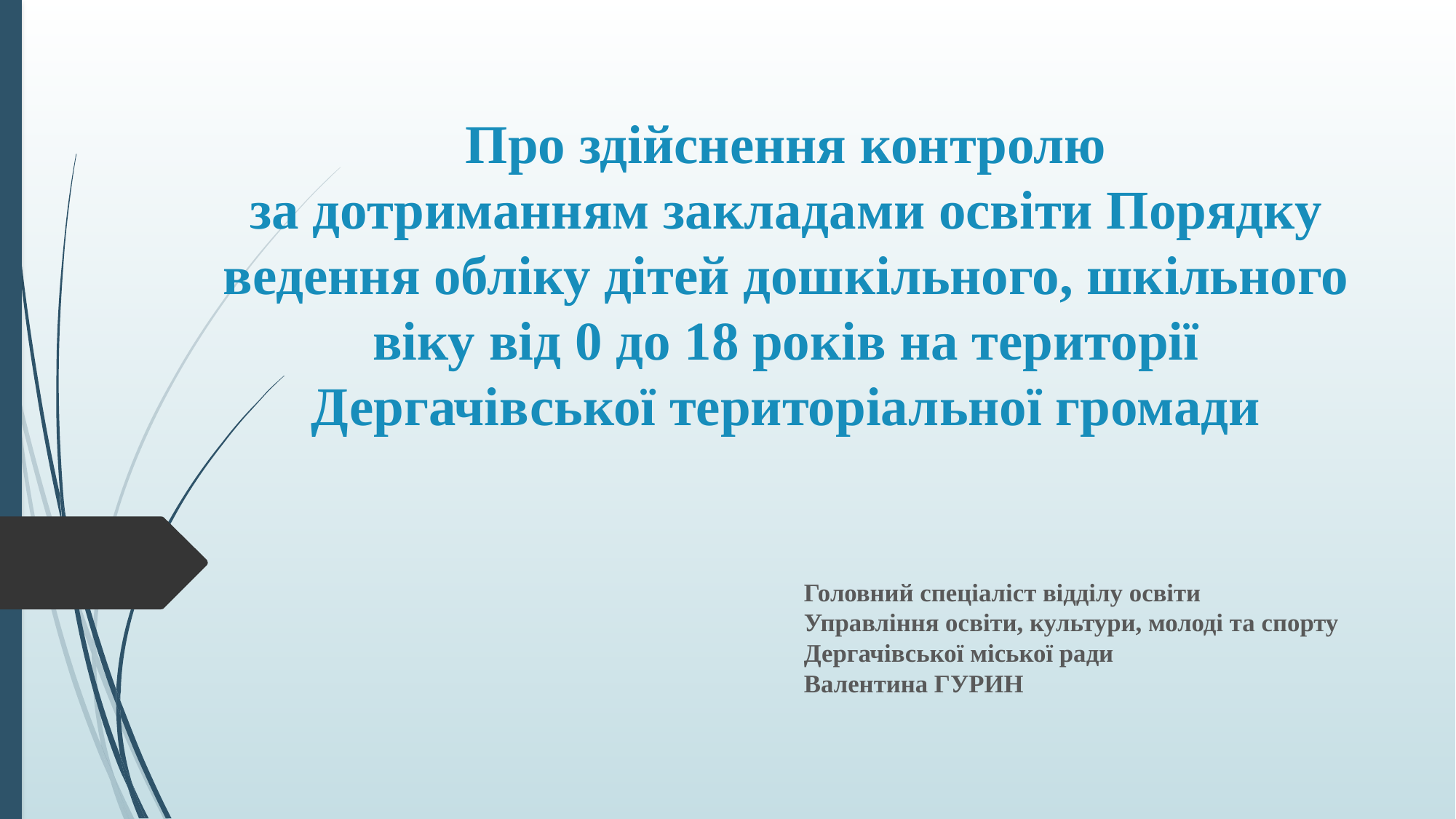

# Про здійснення контролю за дотриманням закладами освіти Порядку ведення обліку дітей дошкільного, шкільного віку від 0 до 18 років на території Дергачівської територіальної громади
Головний спеціаліст відділу освіти
Управління освіти, культури, молоді та спорту
Дергачівської міської ради
Валентина ГУРИН